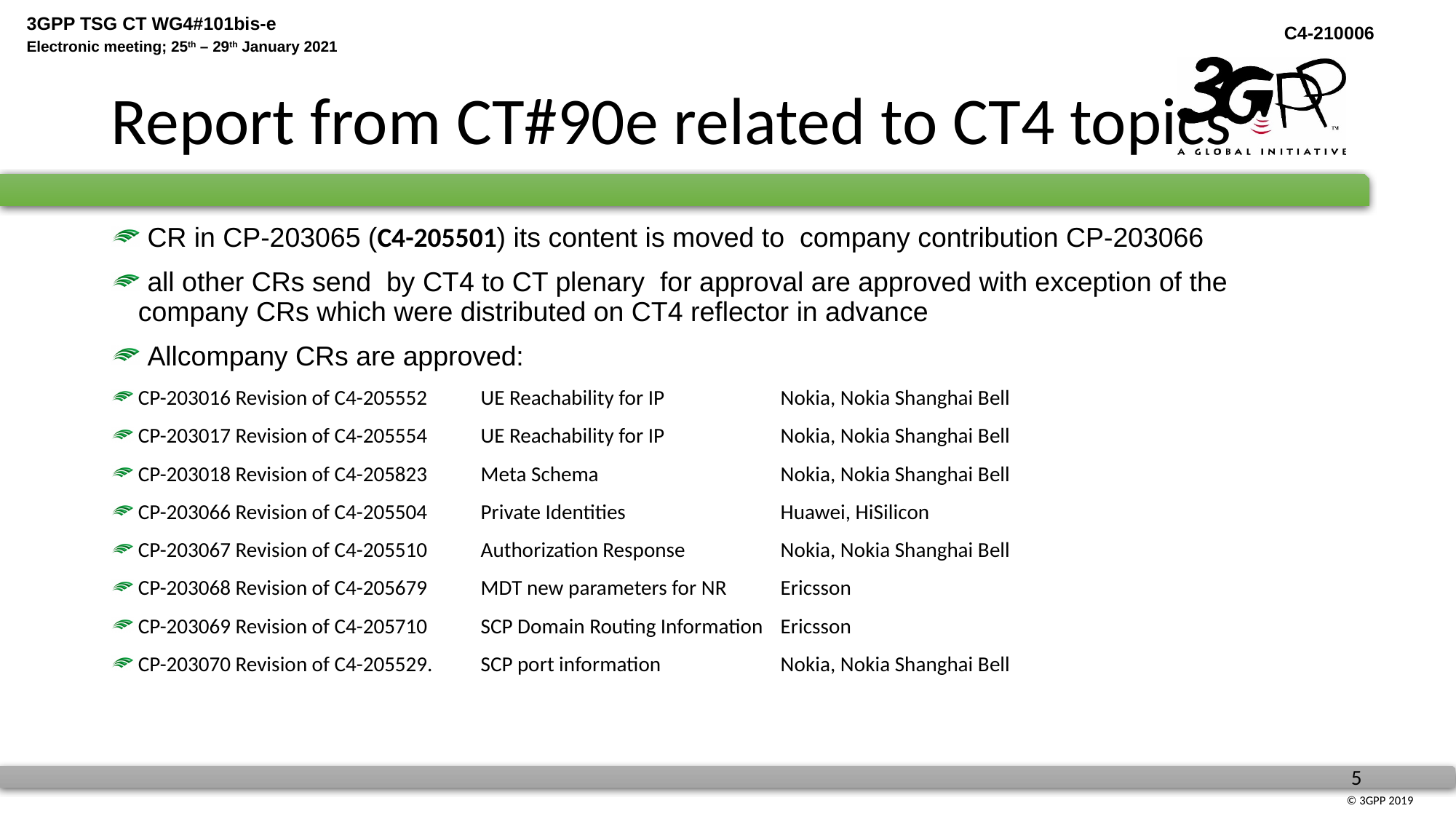

# Report from CT#90e related to CT4 topics
 CR in CP-203065 (C4-205501) its content is moved to  company contribution CP-203066
 all other CRs send  by CT4 to CT plenary  for approval are approved with exception of the company CRs which were distributed on CT4 reflector in advance
 Allcompany CRs are approved:
CP-203016 Revision of C4-205552 	UE Reachability for IP	Nokia, Nokia Shanghai Bell
CP-203017 Revision of C4-205554	UE Reachability for IP	Nokia, Nokia Shanghai Bell
CP-203018 Revision of C4-205823 	Meta Schema	Nokia, Nokia Shanghai Bell
CP-203066 Revision of C4-205504	Private Identities	Huawei, HiSilicon
CP-203067 Revision of C4-205510	Authorization Response	Nokia, Nokia Shanghai Bell
CP-203068 Revision of C4-205679	MDT new parameters for NR	Ericsson
CP-203069 Revision of C4-205710	SCP Domain Routing Information	Ericsson
CP-203070 Revision of C4-205529.	SCP port information	Nokia, Nokia Shanghai Bell